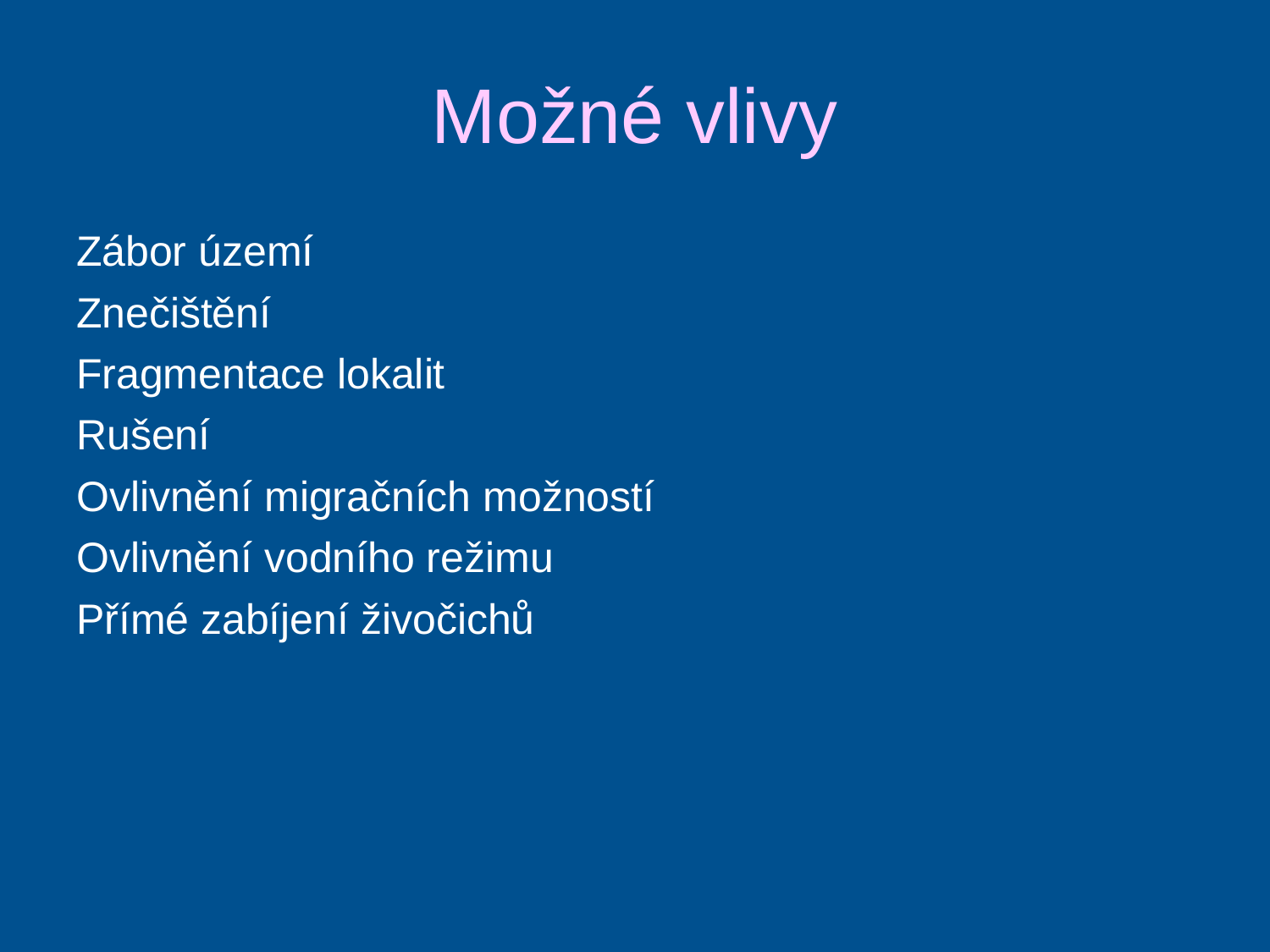

Možné vlivy
Zábor území
Znečištění
Fragmentace lokalit
Rušení
Ovlivnění migračních možností
Ovlivnění vodního režimu
Přímé zabíjení živočichů